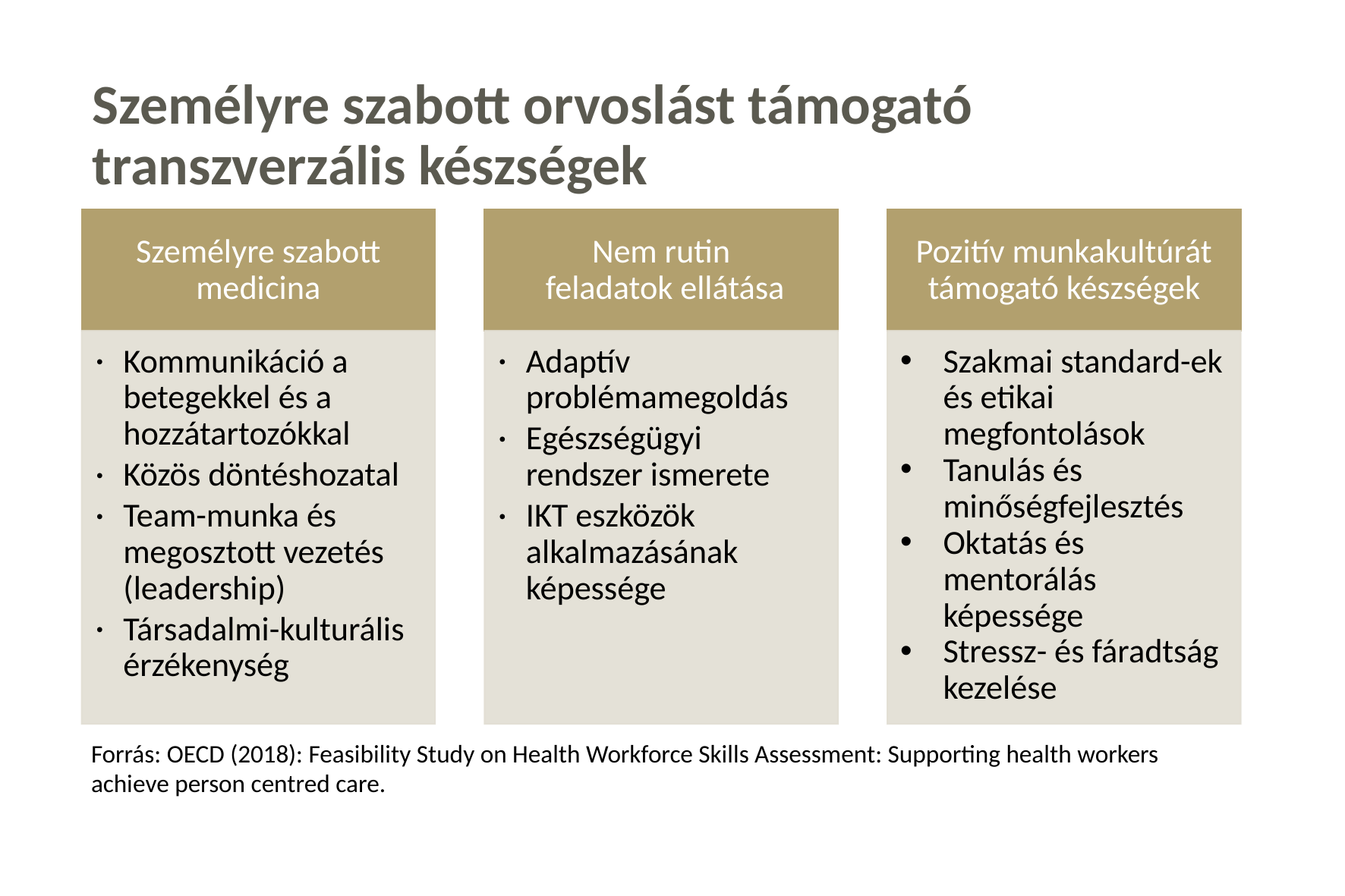

# Személyre szabott orvoslást támogató transzverzális készségek

Személyre szabott medicina

Nem rutin
 feladatok ellátása

Pozitív munkakultúrát támogató készségek

Kommunikáció a betegekkel és a hozzátartozókkal
Közös döntéshozatal
Team-munka és megosztott vezetés (leadership)
Társadalmi-kulturális érzékenység

Adaptív problémamegoldás
Egészségügyi rendszer ismerete
IKT eszközök alkalmazásának képessége

Szakmai standard-ek és etikai megfontolások
Tanulás és minőségfejlesztés
Oktatás és mentorálás képessége
Stressz- és fáradtság kezelése
Forrás: OECD (2018): Feasibility Study on Health Workforce Skills Assessment: Supporting health workers achieve person centred care.